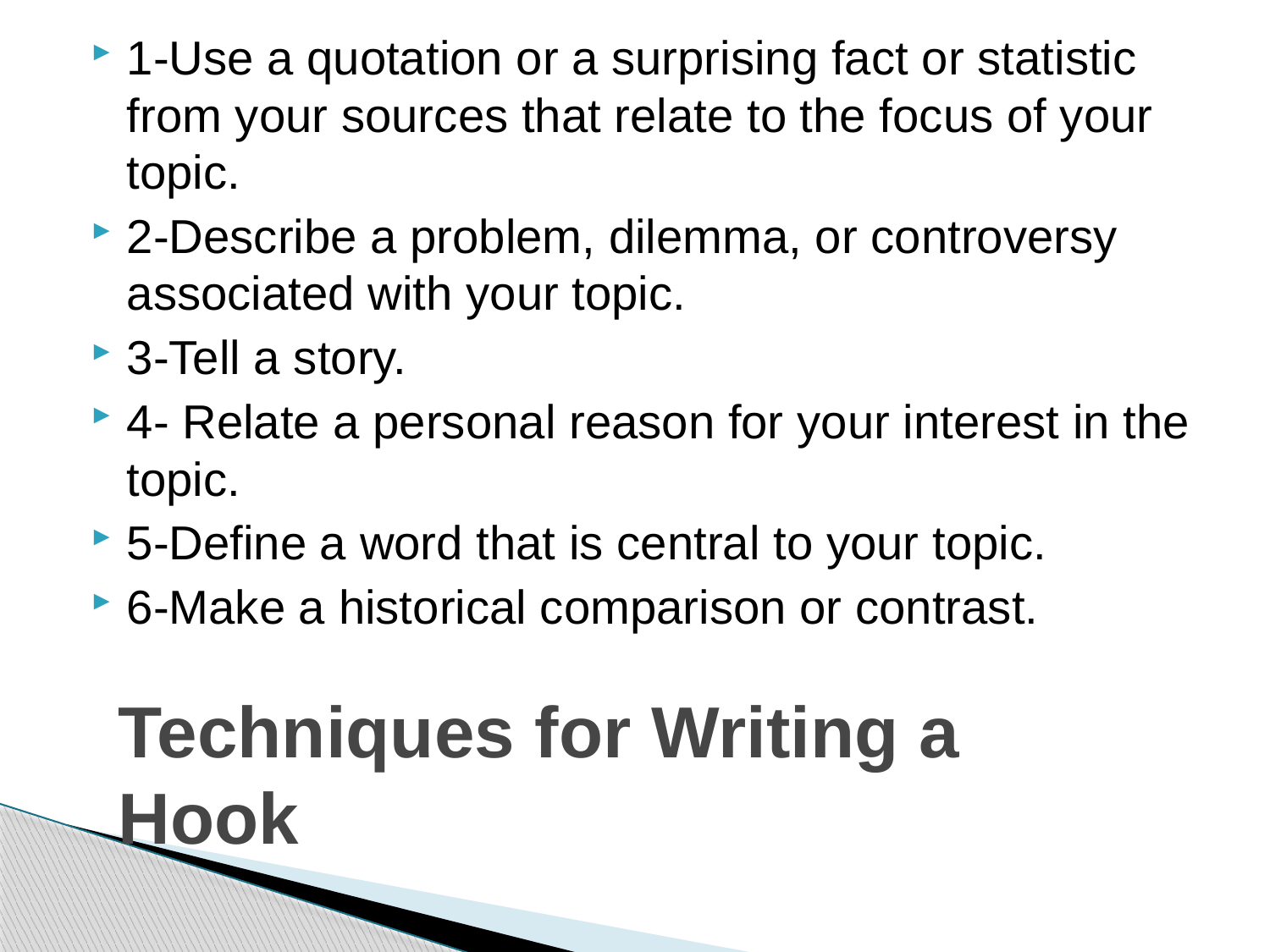

1-Use a quotation or a surprising fact or statistic from your sources that relate to the focus of your topic.
2-Describe a problem, dilemma, or controversy associated with your topic.
3-Tell a story.
4- Relate a personal reason for your interest in the topic.
5-Define a word that is central to your topic.
6-Make a historical comparison or contrast.

# Techniques for Writing a Hook